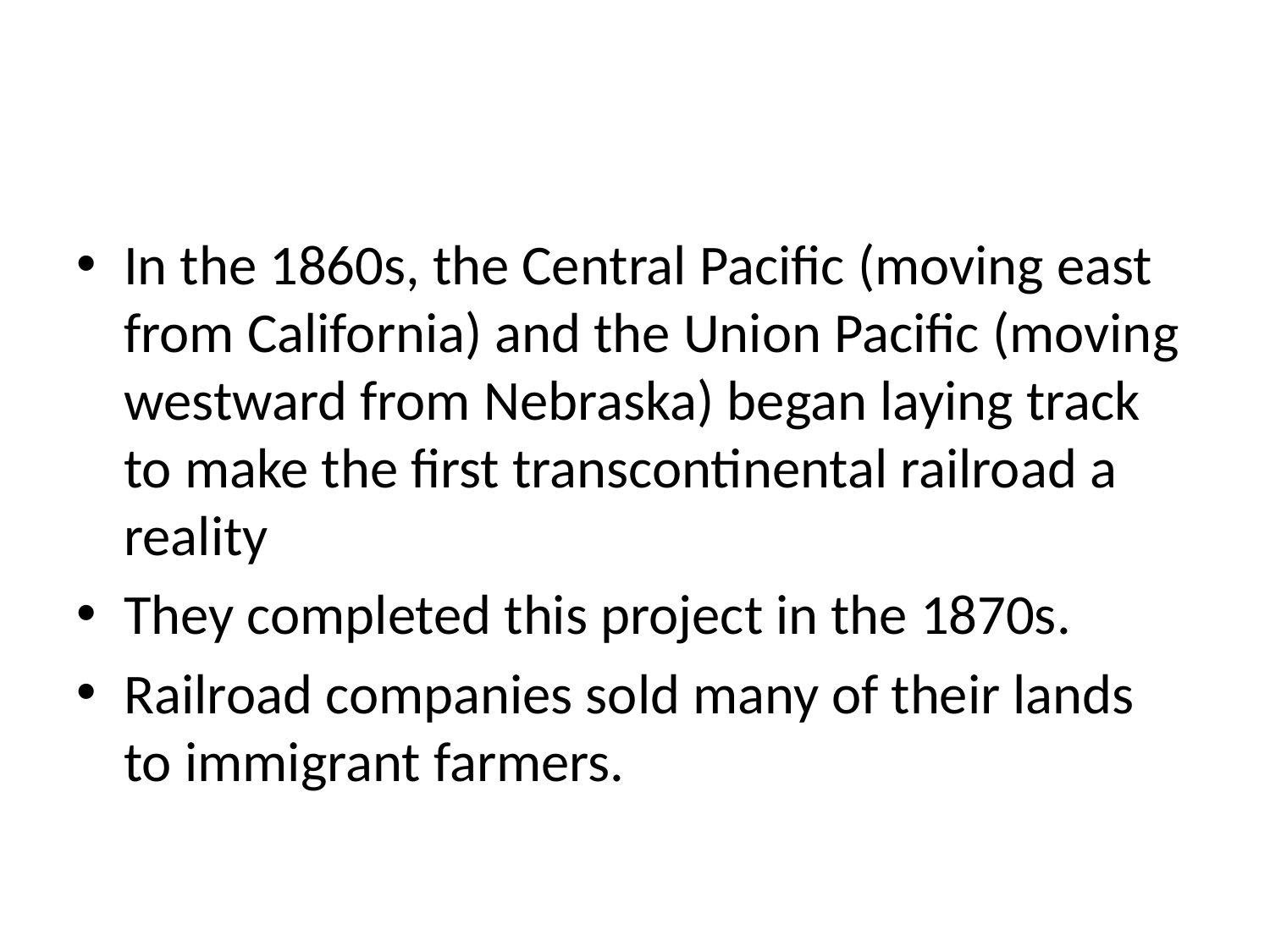

#
In the 1860s, the Central Pacific (moving east from California) and the Union Pacific (moving westward from Nebraska) began laying track to make the first transcontinental railroad a reality
They completed this project in the 1870s.
Railroad companies sold many of their lands to immigrant farmers.